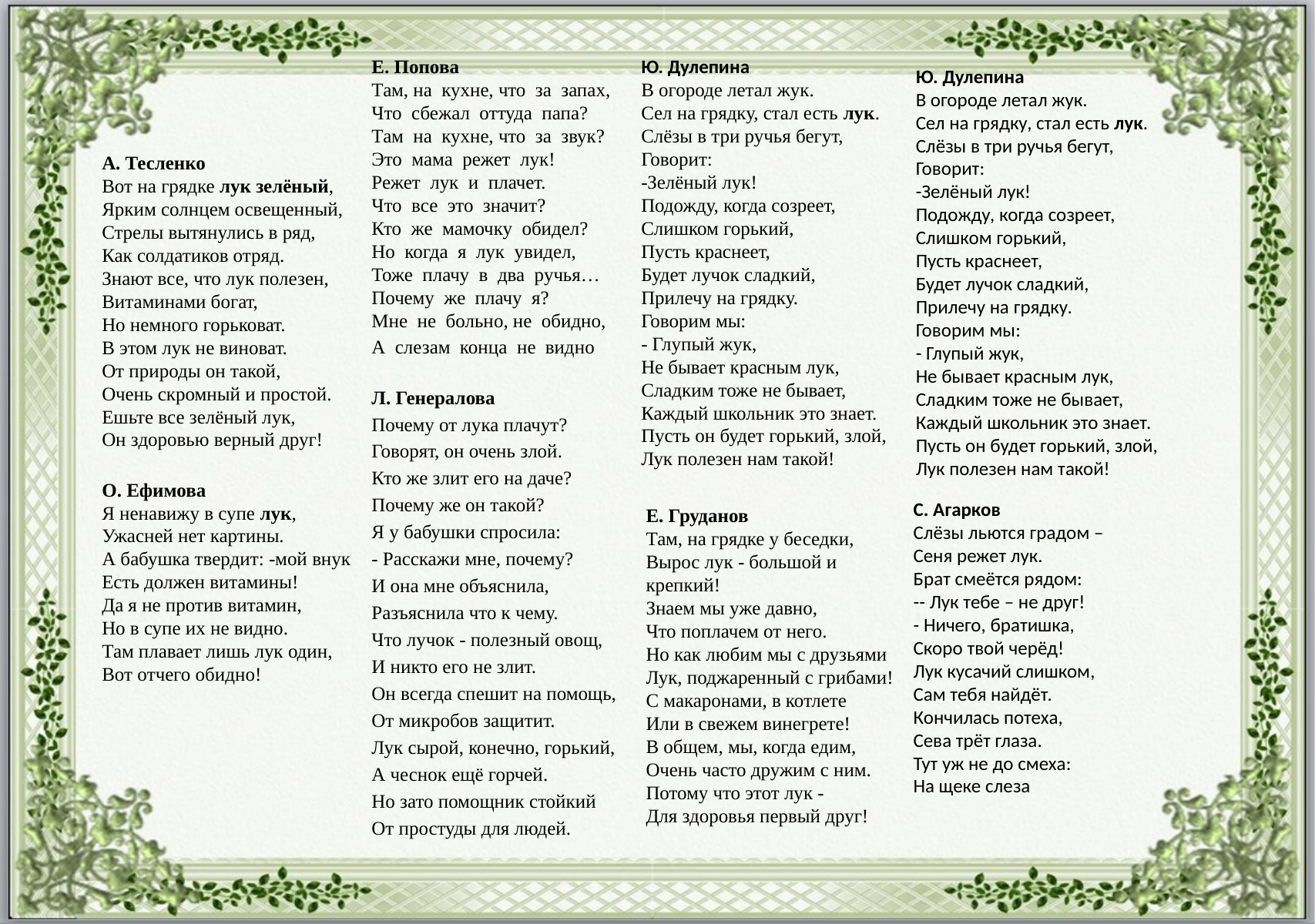

Е. Попова
Там, на  кухне, что  за  запах,
Что  сбежал  оттуда  папа?
Там  на  кухне, что  за  звук?
Это  мама  режет  лук!
Режет  лук  и  плачет.
Что  все  это  значит?
Кто  же  мамочку  обидел?
Но  когда  я  лук  увидел,
Тоже  плачу  в  два  ручья…
Почему  же  плачу  я?
Мне  не  больно, не  обидно,
А  слезам  конца  не  видно
Л. Генералова
Почему от лука плачут?
Говорят, он очень злой.
Кто же злит его на даче?
Почему же он такой?
Я у бабушки спросила:
- Расскажи мне, почему?
И она мне объяснила,
Разъяснила что к чему.
Что лучок - полезный овощ,
И никто его не злит.
Он всегда спешит на помощь,
От микробов защитит.
Лук сырой, конечно, горький,
А чеснок ещё горчей.
Но зато помощник стойкий
От простуды для людей.

Ю. Дулепина
В огороде летал жук.
Сел на грядку, стал есть лук.
Слёзы в три ручья бегут,
Говорит:
-Зелёный лук!
Подожду, когда созреет,
Слишком горький,
Пусть краснеет,
Будет лучок сладкий,
Прилечу на грядку.
Говорим мы:
- Глупый жук,
Не бывает красным лук,
Сладким тоже не бывает,
Каждый школьник это знает.
Пусть он будет горький, злой,
Лук полезен нам такой!

Ю. Дулепина
В огороде летал жук.
Сел на грядку, стал есть лук.
Слёзы в три ручья бегут,
Говорит:
-Зелёный лук!
Подожду, когда созреет,
Слишком горький,
Пусть краснеет,
Будет лучок сладкий,
Прилечу на грядку.
Говорим мы:
- Глупый жук,
Не бывает красным лук,
Сладким тоже не бывает,
Каждый школьник это знает.
Пусть он будет горький, злой,
Лук полезен нам такой!

А. Тесленко
Вот на грядке лук зелёный,
Ярким солнцем освещенный,
Стрелы вытянулись в ряд,
Как солдатиков отряд.
Знают все, что лук полезен,
Витаминами богат,
Но немного горьковат.
В этом лук не виноват.
От природы он такой,
Очень скромный и простой.
Ешьте все зелёный лук,
Он здоровью верный друг!
О. Ефимова
Я ненавижу в супе лук,
Ужасней нет картины.
А бабушка твердит: -мой внук
Есть должен витамины!
Да я не против витамин,
Но в супе их не видно.
Там плавает лишь лук один,
Вот отчего обидно!

С. Агарков
Слёзы льются градом –
Сеня режет лук.
Брат смеётся рядом:
-- Лук тебе – не друг!
- Ничего, братишка,
Скоро твой черёд!
Лук кусачий слишком,
Сам тебя найдёт.
Кончилась потеха,
Сева трёт глаза.
Тут уж не до смеха:
На щеке слеза
Е. Груданов
Там, на грядке у беседки,
Вырос лук - большой и крепкий!
Знаем мы уже давно,
Что поплачем от него.
Но как любим мы с друзьями
Лук, поджаренный с грибами!
С макаронами, в котлете
Или в свежем винегрете!
В общем, мы, когда едим,
Очень часто дружим с ним.
Потому что этот лук -
Для здоровья первый друг!